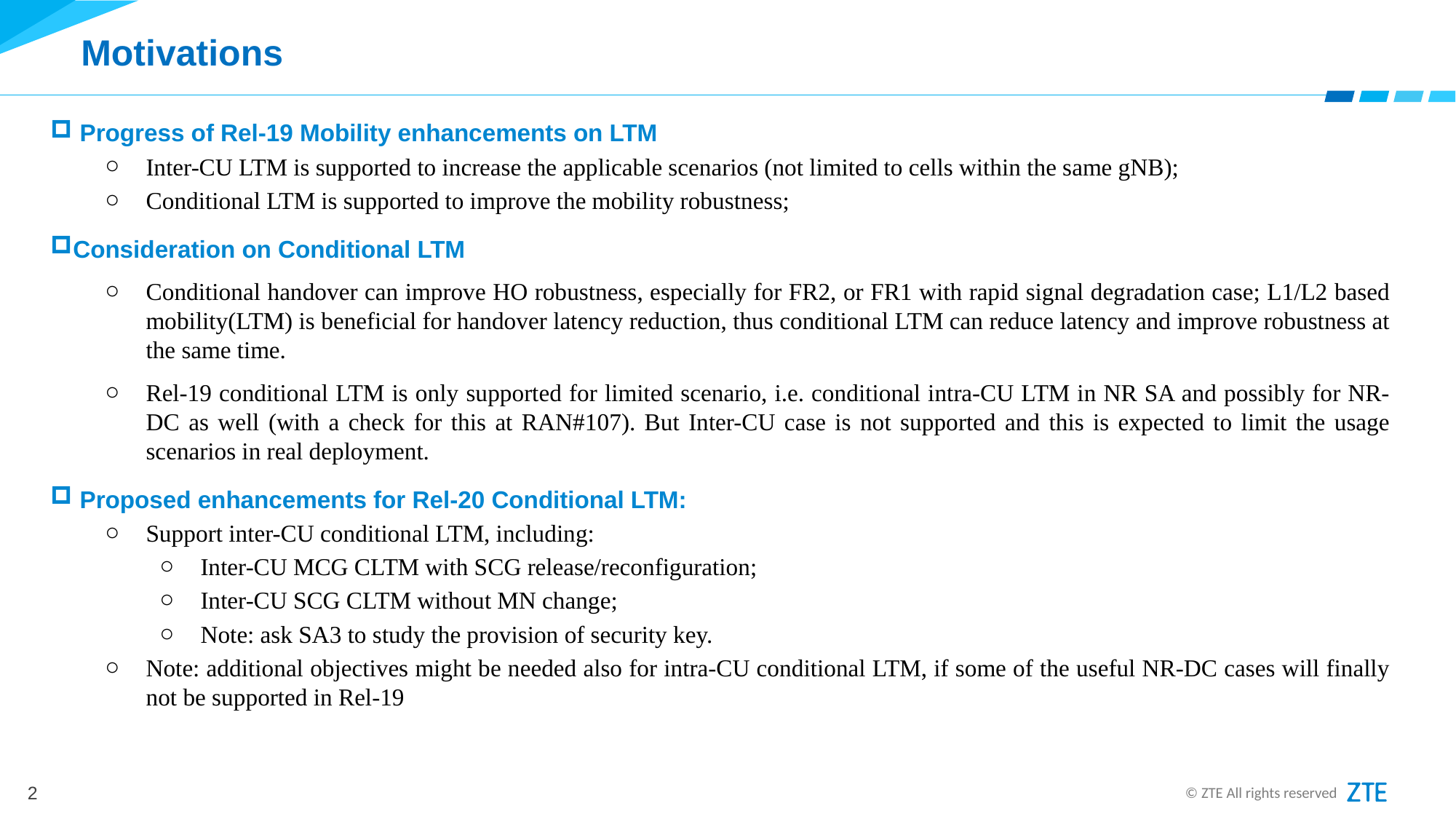

# Motivations
 Progress of Rel-19 Mobility enhancements on LTM
Inter-CU LTM is supported to increase the applicable scenarios (not limited to cells within the same gNB);
Conditional LTM is supported to improve the mobility robustness;
Consideration on Conditional LTM
Conditional handover can improve HO robustness, especially for FR2, or FR1 with rapid signal degradation case; L1/L2 based mobility(LTM) is beneficial for handover latency reduction, thus conditional LTM can reduce latency and improve robustness at the same time.
Rel-19 conditional LTM is only supported for limited scenario, i.e. conditional intra-CU LTM in NR SA and possibly for NR-DC as well (with a check for this at RAN#107). But Inter-CU case is not supported and this is expected to limit the usage scenarios in real deployment.
 Proposed enhancements for Rel-20 Conditional LTM:
Support inter-CU conditional LTM, including:
Inter-CU MCG CLTM with SCG release/reconfiguration;
Inter-CU SCG CLTM without MN change;
Note: ask SA3 to study the provision of security key.
Note: additional objectives might be needed also for intra-CU conditional LTM, if some of the useful NR-DC cases will finally not be supported in Rel-19